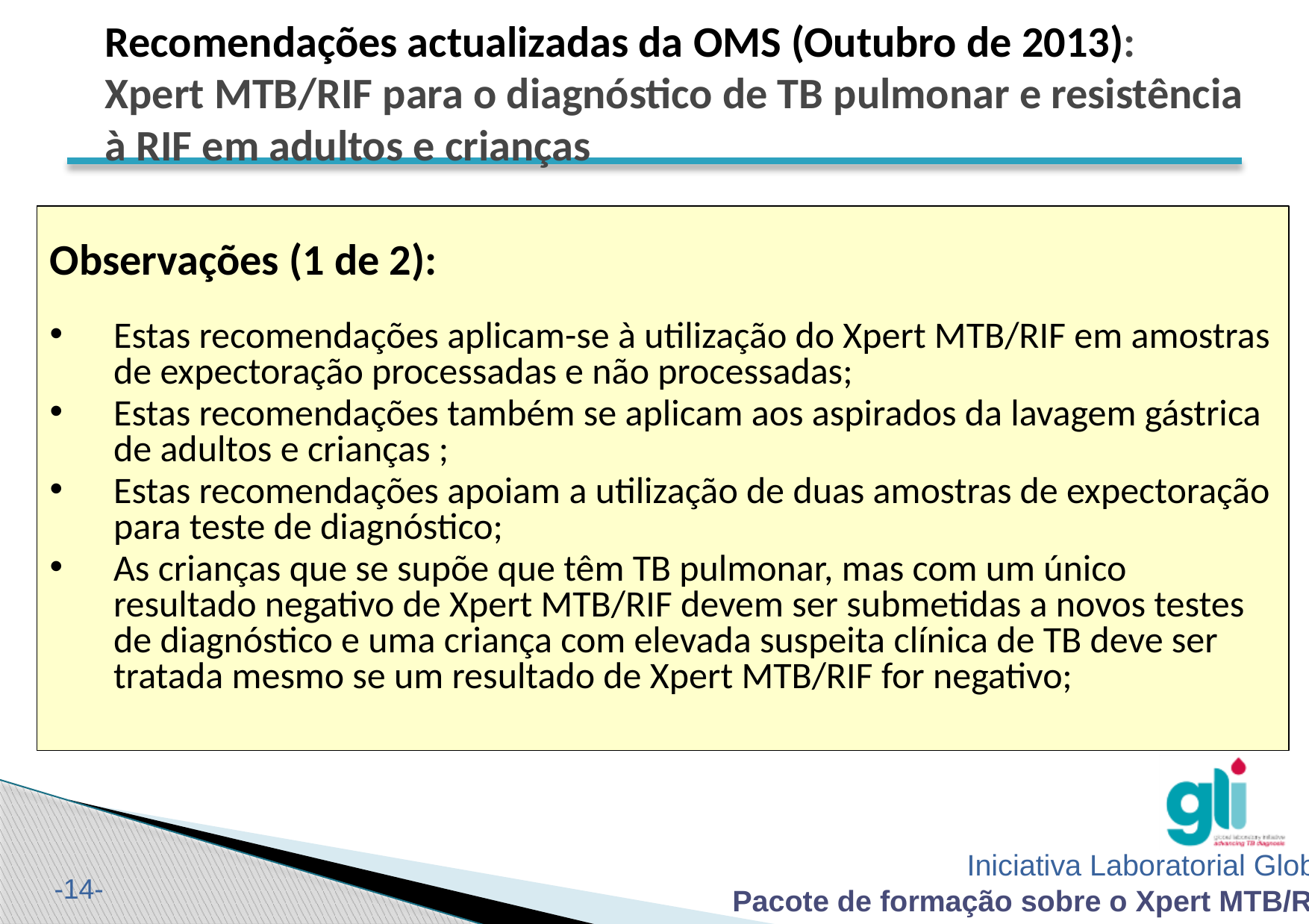

Recomendações actualizadas da OMS (Outubro de 2013):
Xpert MTB/RIF para o diagnóstico de TB pulmonar e resistência
à RIF em adultos e crianças

Observações (1 de 2):

Estas recomendações aplicam-se à utilização do Xpert MTB/RIF em amostras de expectoração processadas e não processadas;
Estas recomendações também se aplicam aos aspirados da lavagem gástrica de adultos e crianças ;
Estas recomendações apoiam a utilização de duas amostras de expectoração para teste de diagnóstico;
As crianças que se supõe que têm TB pulmonar, mas com um único resultado negativo de Xpert MTB/RIF devem ser submetidas a novos testes de diagnóstico e uma criança com elevada suspeita clínica de TB deve ser tratada mesmo se um resultado de Xpert MTB/RIF for negativo;